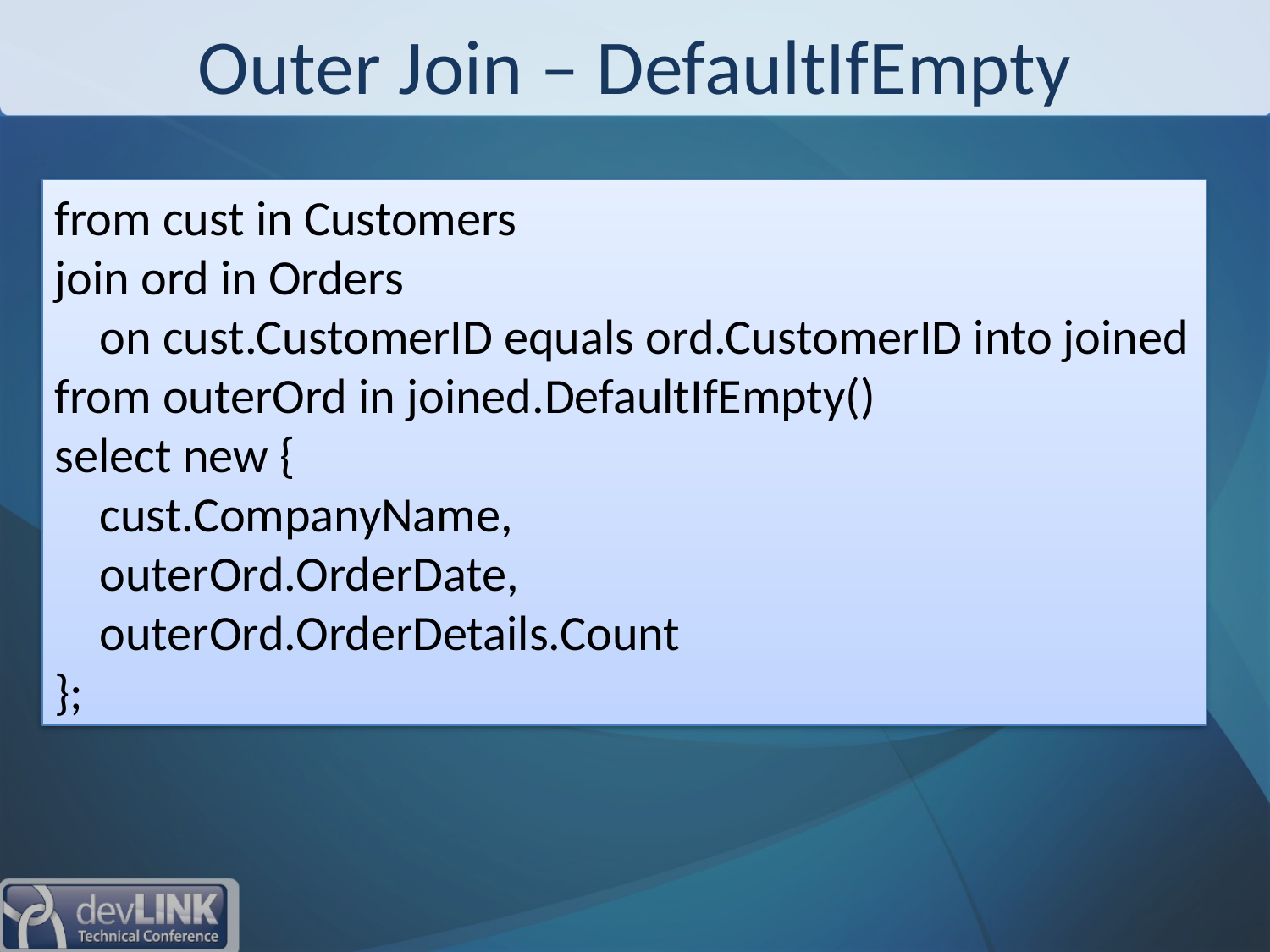

# Outer Join – DefaultIfEmpty
from cust in Customers
join ord in Orders
    on cust.CustomerID equals ord.CustomerID into joined
from outerOrd in joined.DefaultIfEmpty()
select new {
    cust.CompanyName,
    outerOrd.OrderDate,
    outerOrd.OrderDetails.Count
};